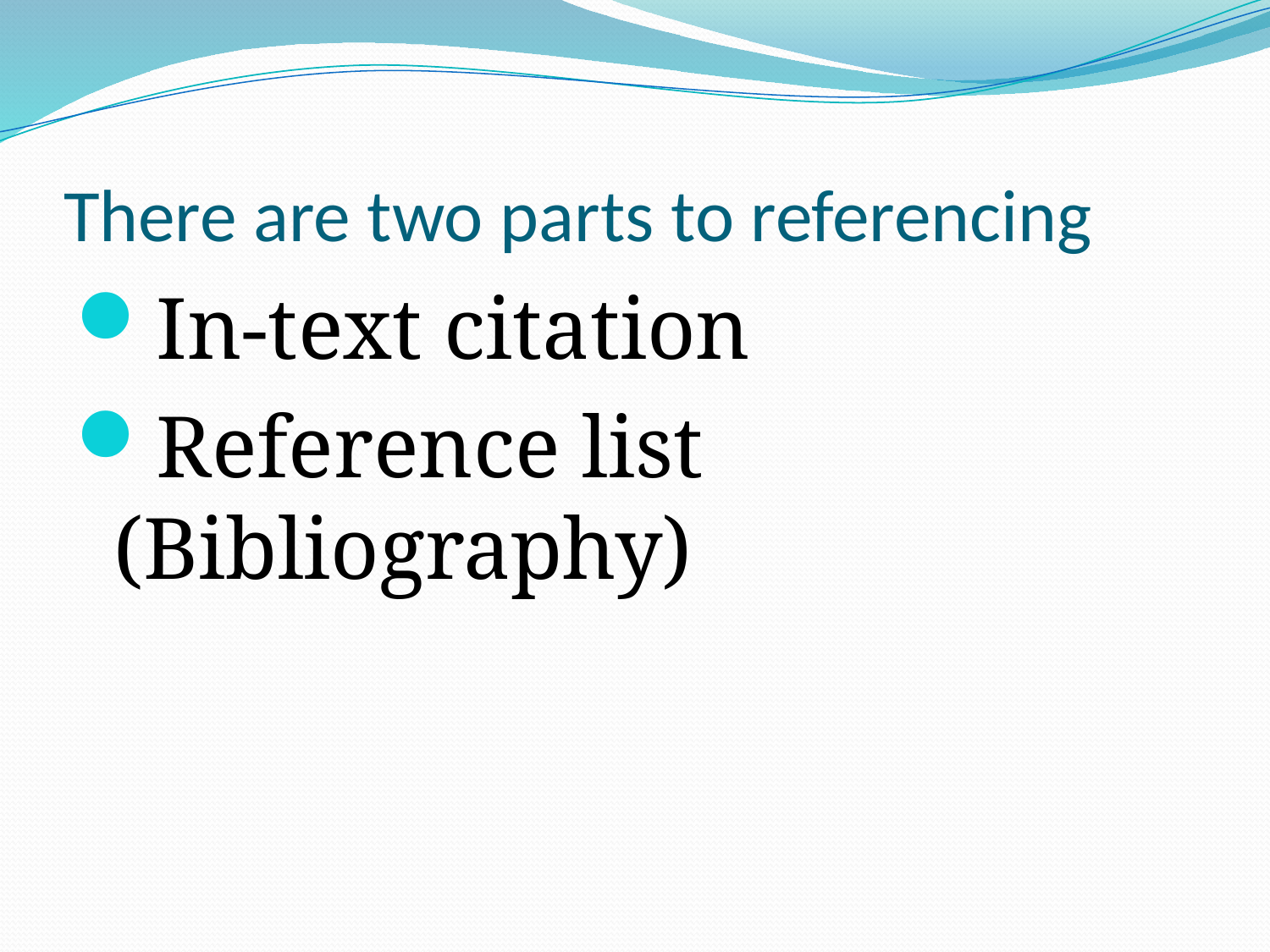

# There are two parts to referencing
In-text citation
Reference list (Bibliography)